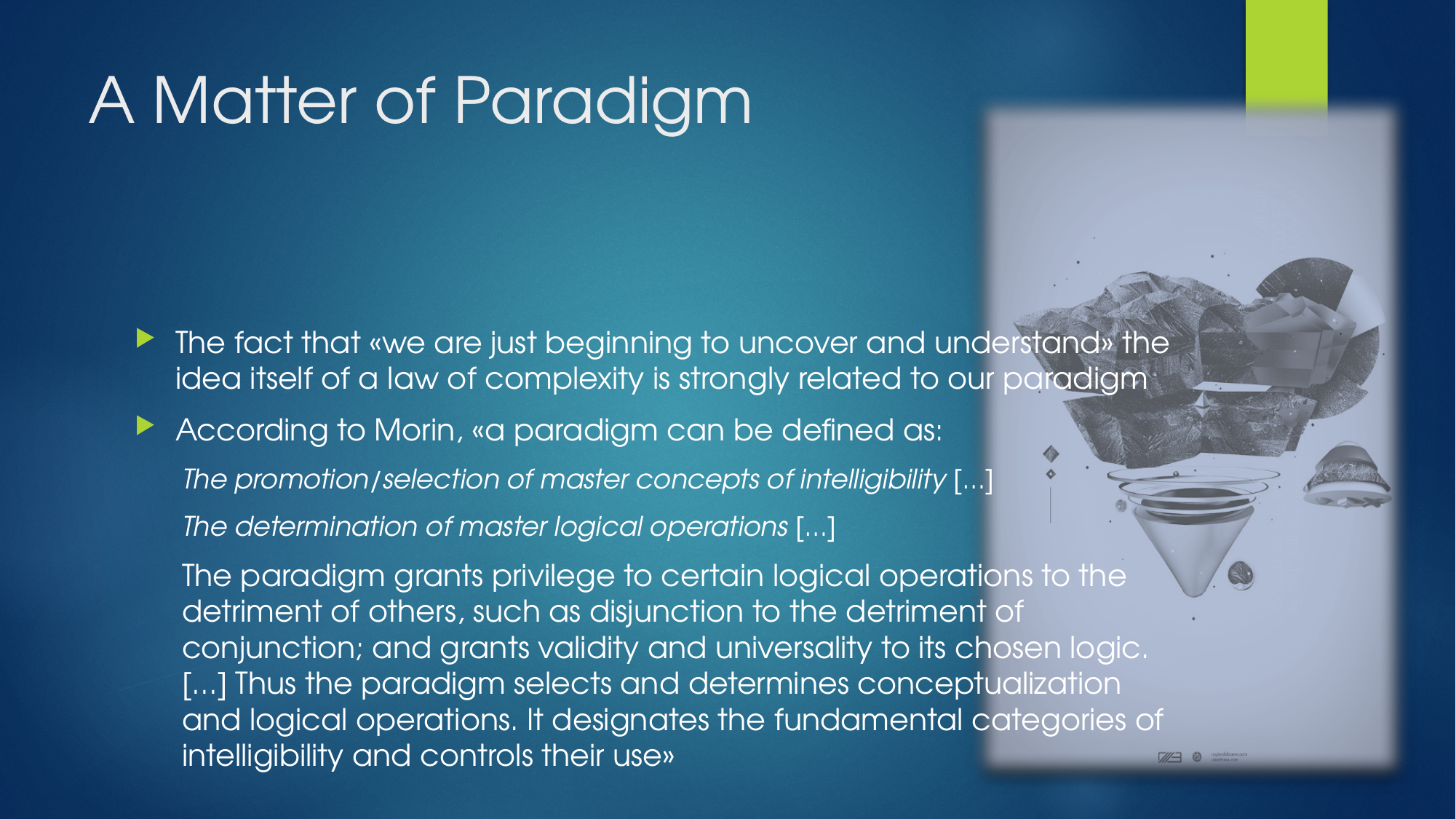

# A Matter of Paradigm

The fact that «we are just beginning to uncover and understand» the idea itself of a law of complexity is strongly related to our paradigm
According to Morin, «a paradigm can be defined as:
The promotion/selection of master concepts of intelligibility […]
The determination of master logical operations […]
The paradigm grants privilege to certain logical operations to the detriment of others, such as disjunction to the detriment of conjunction; and grants validity and universality to its chosen logic. […] Thus the paradigm selects and determines conceptualization and logical operations. It designates the fundamental categories of intelligibility and controls their use»

IV ISA Virtual Forum of Sociology - Porto Alegre, Tue Feb 23 2021 - Quantum Social Theory: The Future of Sociology?